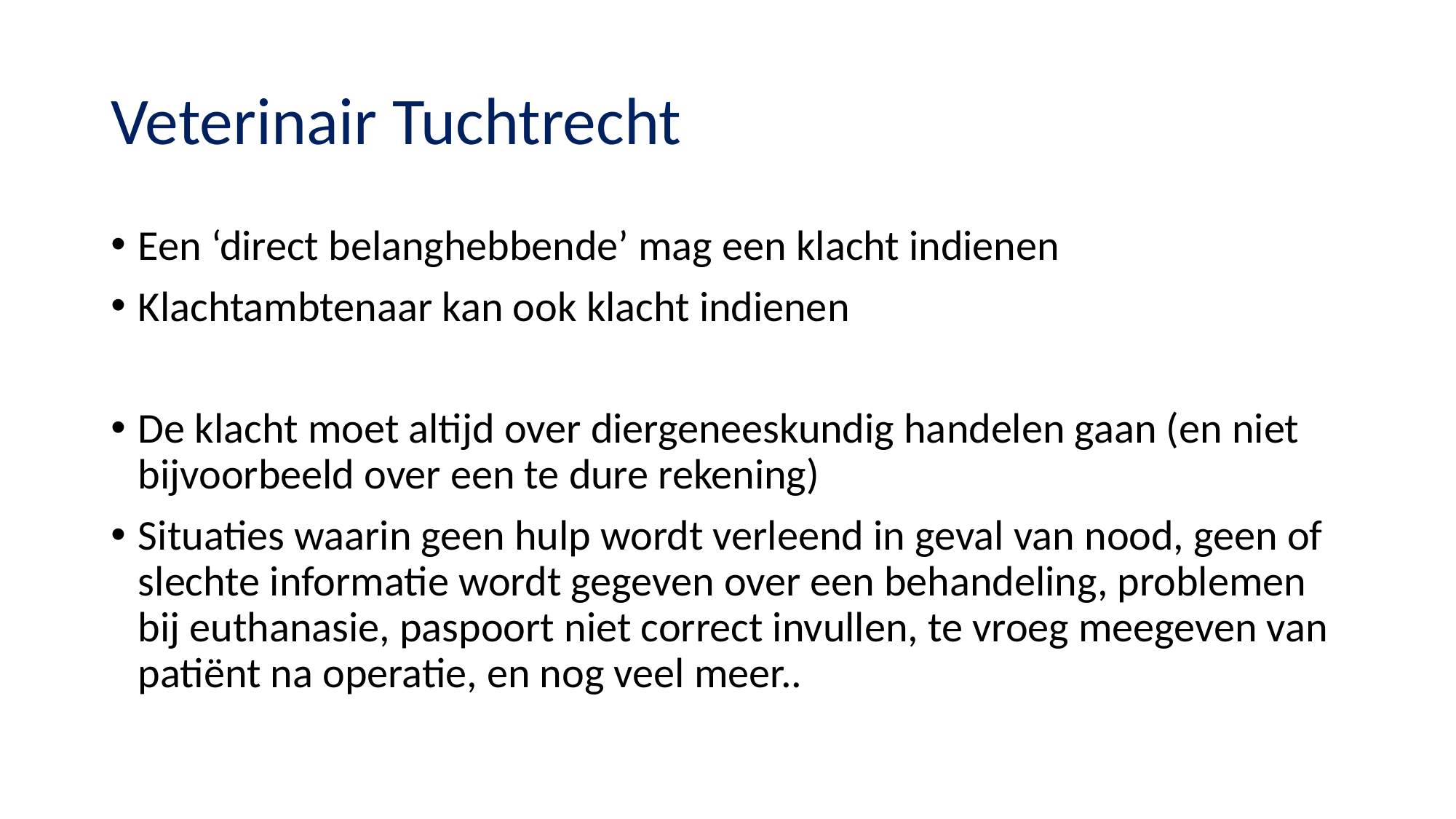

# Veterinair Tuchtrecht
Een ‘direct belanghebbende’ mag een klacht indienen
Klachtambtenaar kan ook klacht indienen

De klacht moet altijd over diergeneeskundig handelen gaan (en niet bijvoorbeeld over een te dure rekening)
Situaties waarin geen hulp wordt verleend in geval van nood, geen of slechte informatie wordt gegeven over een behandeling, problemen bij euthanasie, paspoort niet correct invullen, te vroeg meegeven van patiënt na operatie, en nog veel meer..